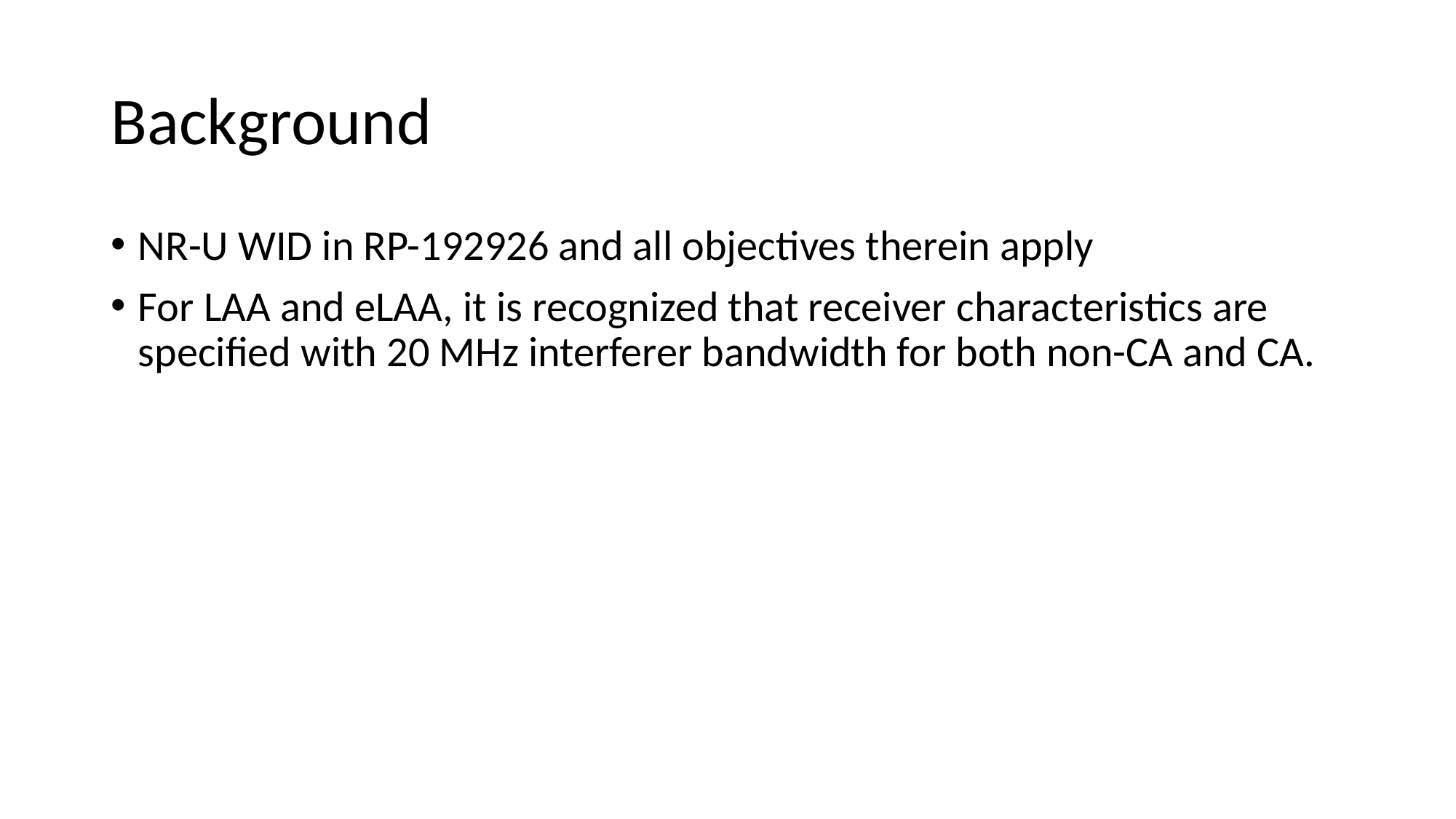

# Background
NR-U WID in RP-192926 and all objectives therein apply
For LAA and eLAA, it is recognized that receiver characteristics are specified with 20 MHz interferer bandwidth for both non-CA and CA.